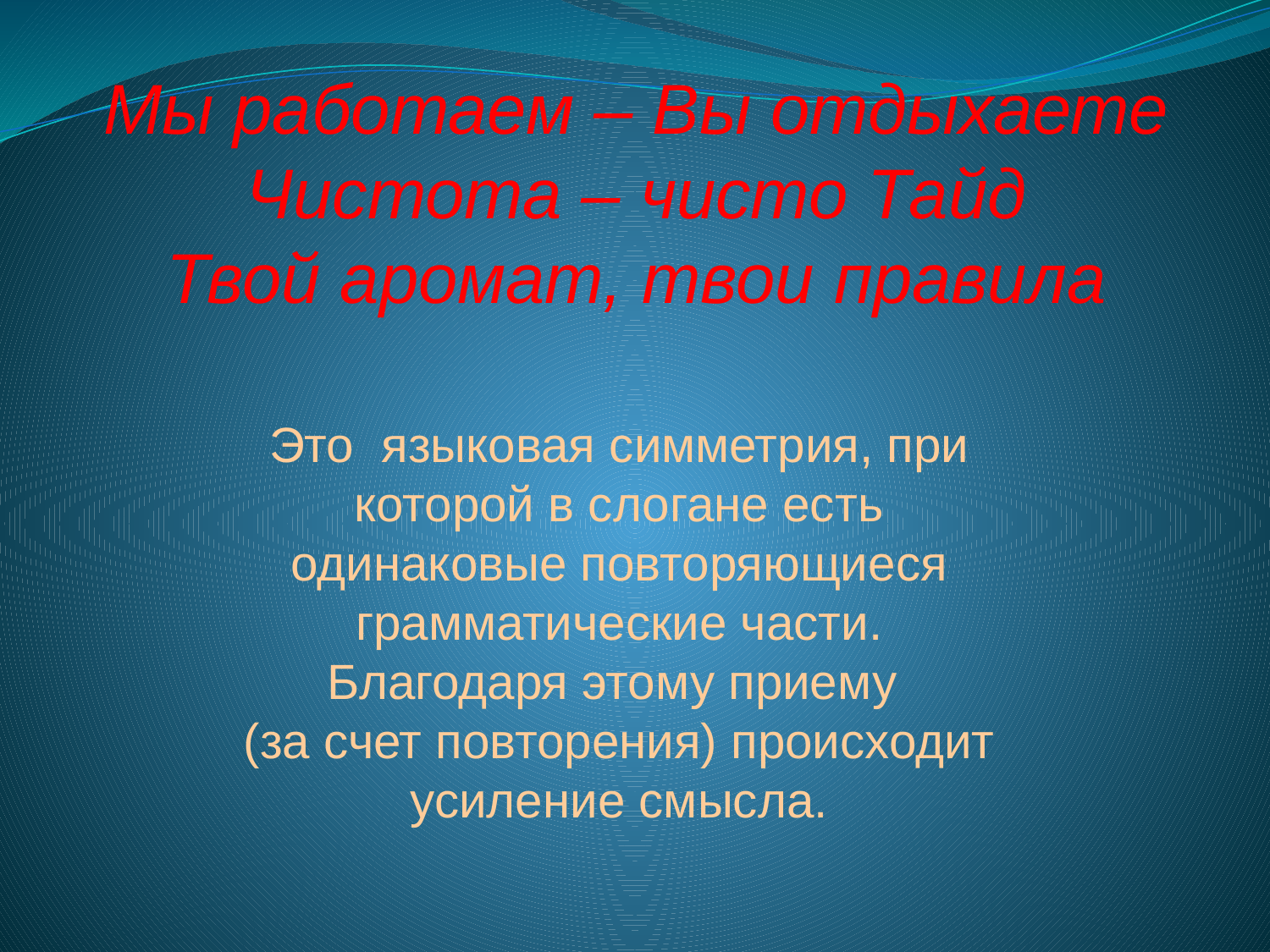

# Мы работаем – Вы отдыхаете Чистота – чисто Тайд Твой аромат, твои правила
Это  языковая симметрия, при которой в слогане есть одинаковые повторяющиеся грамматические части. Благодаря этому приему
(за счет повторения) происходит усиление смысла.